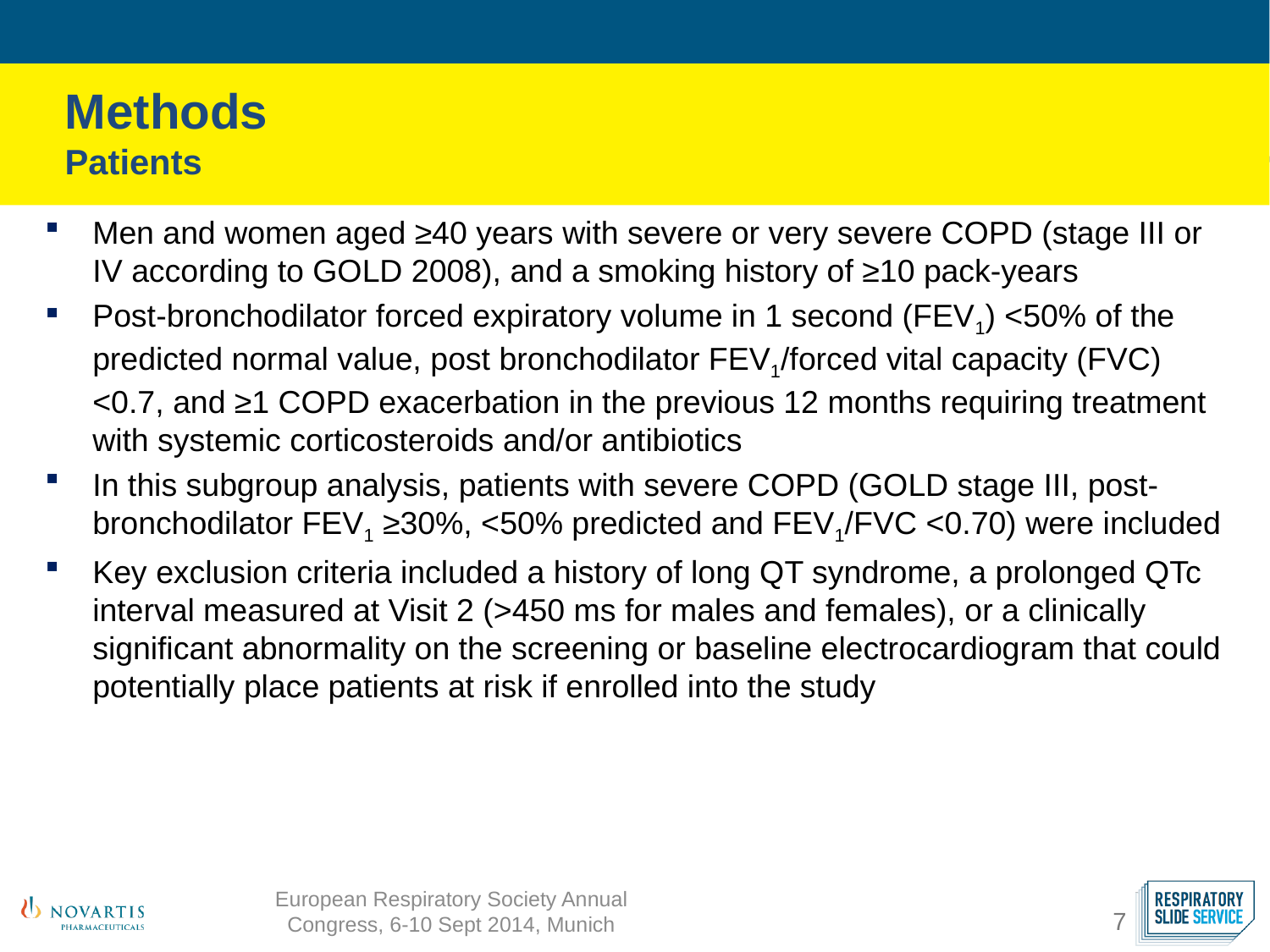

#
Methods
Patients
Men and women aged ≥40 years with severe or very severe COPD (stage III or IV according to GOLD 2008), and a smoking history of ≥10 pack-years
Post-bronchodilator forced expiratory volume in 1 second (FEV1) <50% of the predicted normal value, post bronchodilator FEV1/forced vital capacity (FVC) <0.7, and ≥1 COPD exacerbation in the previous 12 months requiring treatment with systemic corticosteroids and/or antibiotics
In this subgroup analysis, patients with severe COPD (GOLD stage III, post-bronchodilator FEV1 ≥30%, <50% predicted and FEV1/FVC <0.70) were included
Key exclusion criteria included a history of long QT syndrome, a prolonged QTc interval measured at Visit 2 (>450 ms for males and females), or a clinically significant abnormality on the screening or baseline electrocardiogram that could potentially place patients at risk if enrolled into the study
European Respiratory Society Annual Congress, 6-10 Sept 2014, Munich